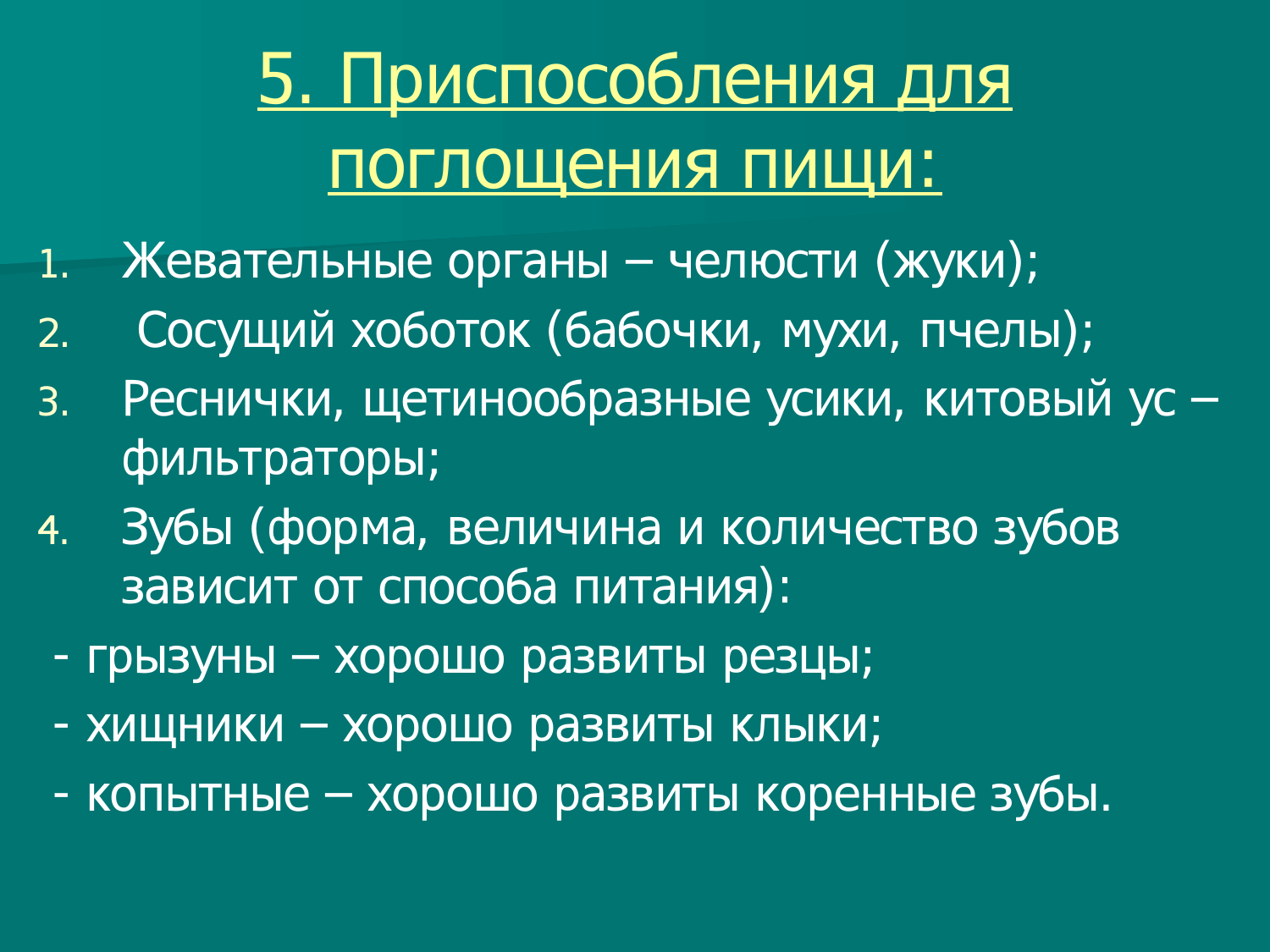

# 5. Приспособления для поглощения пищи:
Жевательные органы – челюсти (жуки);
 Сосущий хоботок (бабочки, мухи, пчелы);
Реснички, щетинообразные усики, китовый ус – фильтраторы;
Зубы (форма, величина и количество зубов зависит от способа питания):
 - грызуны – хорошо развиты резцы;
 - хищники – хорошо развиты клыки;
 - копытные – хорошо развиты коренные зубы.